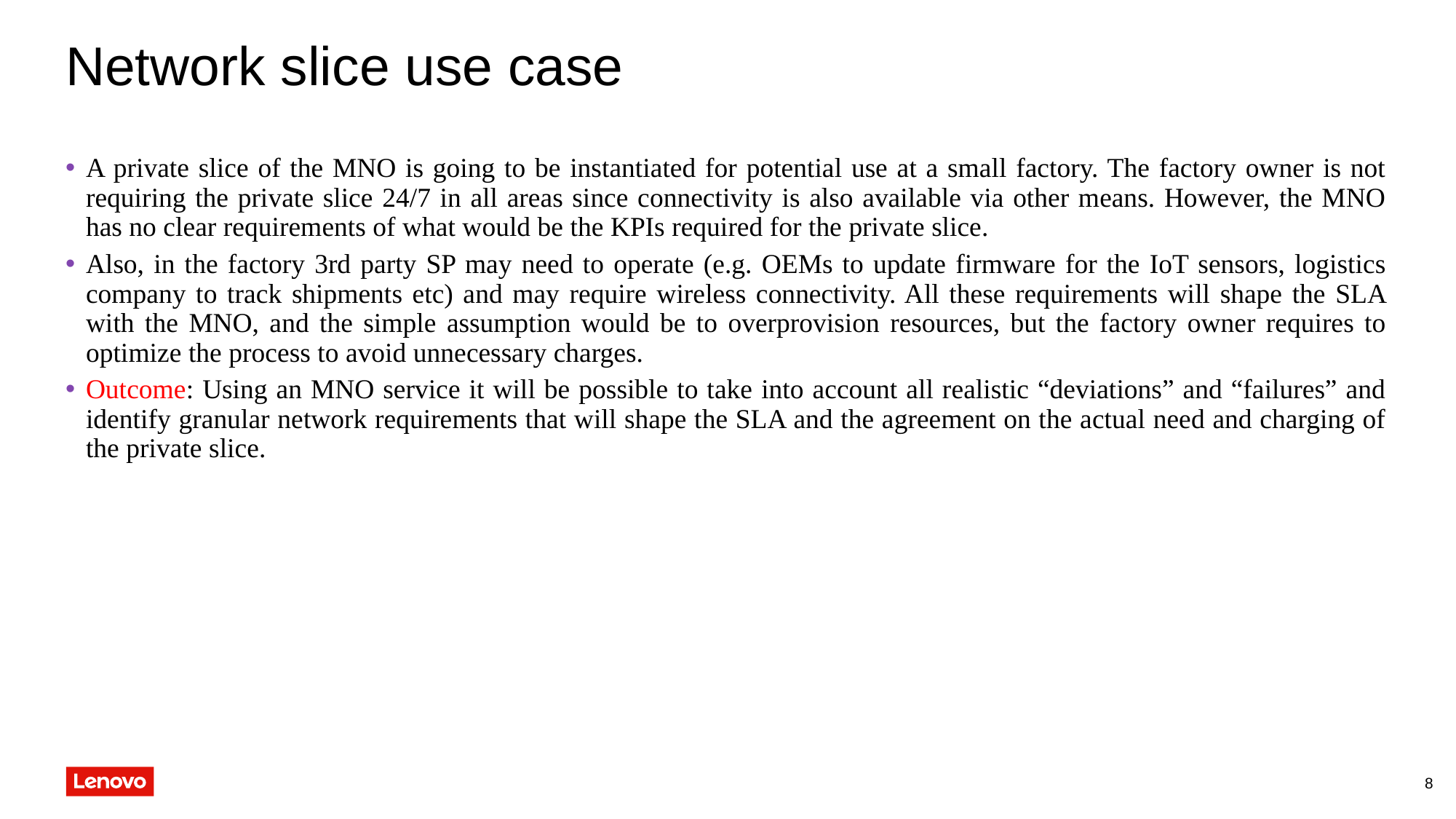

# Network slice use case
A private slice of the MNO is going to be instantiated for potential use at a small factory. The factory owner is not requiring the private slice 24/7 in all areas since connectivity is also available via other means. However, the MNO has no clear requirements of what would be the KPIs required for the private slice.
Also, in the factory 3rd party SP may need to operate (e.g. OEMs to update firmware for the IoT sensors, logistics company to track shipments etc) and may require wireless connectivity. All these requirements will shape the SLA with the MNO, and the simple assumption would be to overprovision resources, but the factory owner requires to optimize the process to avoid unnecessary charges.
Outcome: Using an MNO service it will be possible to take into account all realistic “deviations” and “failures” and identify granular network requirements that will shape the SLA and the agreement on the actual need and charging of the private slice.

8